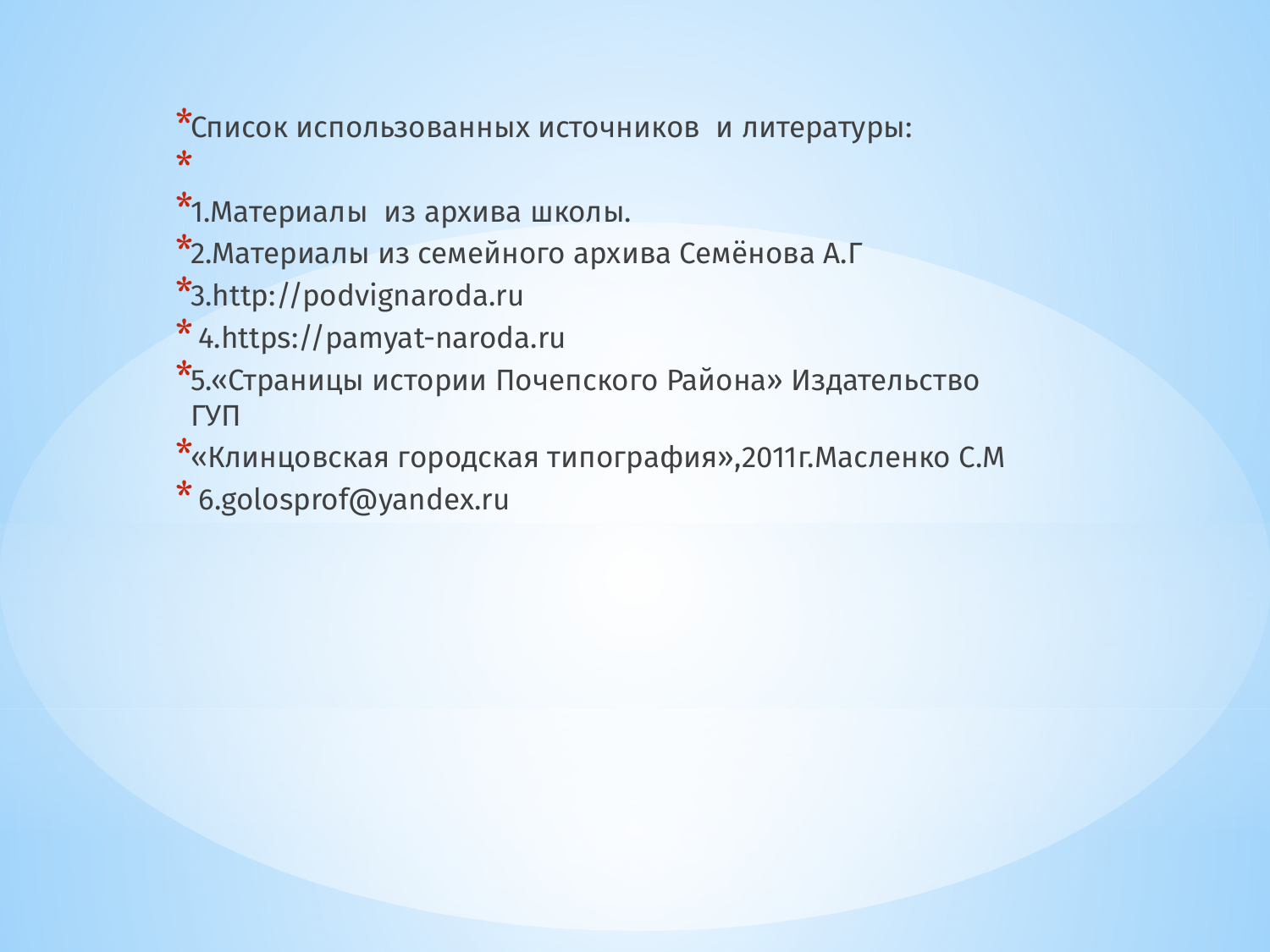

Список использованных источников  и литературы:

1.Материалы  из архива школы.
2.Материалы из семейного архива Семёнова А.Г
3.http://podvignaroda.ru
 4.https://pamyat-naroda.ru
5.«Страницы истории Почепского Района» Издательство ГУП
«Клинцовская городская типография»,2011г.Масленко С.М
 6.golosprof@yandeх.ru